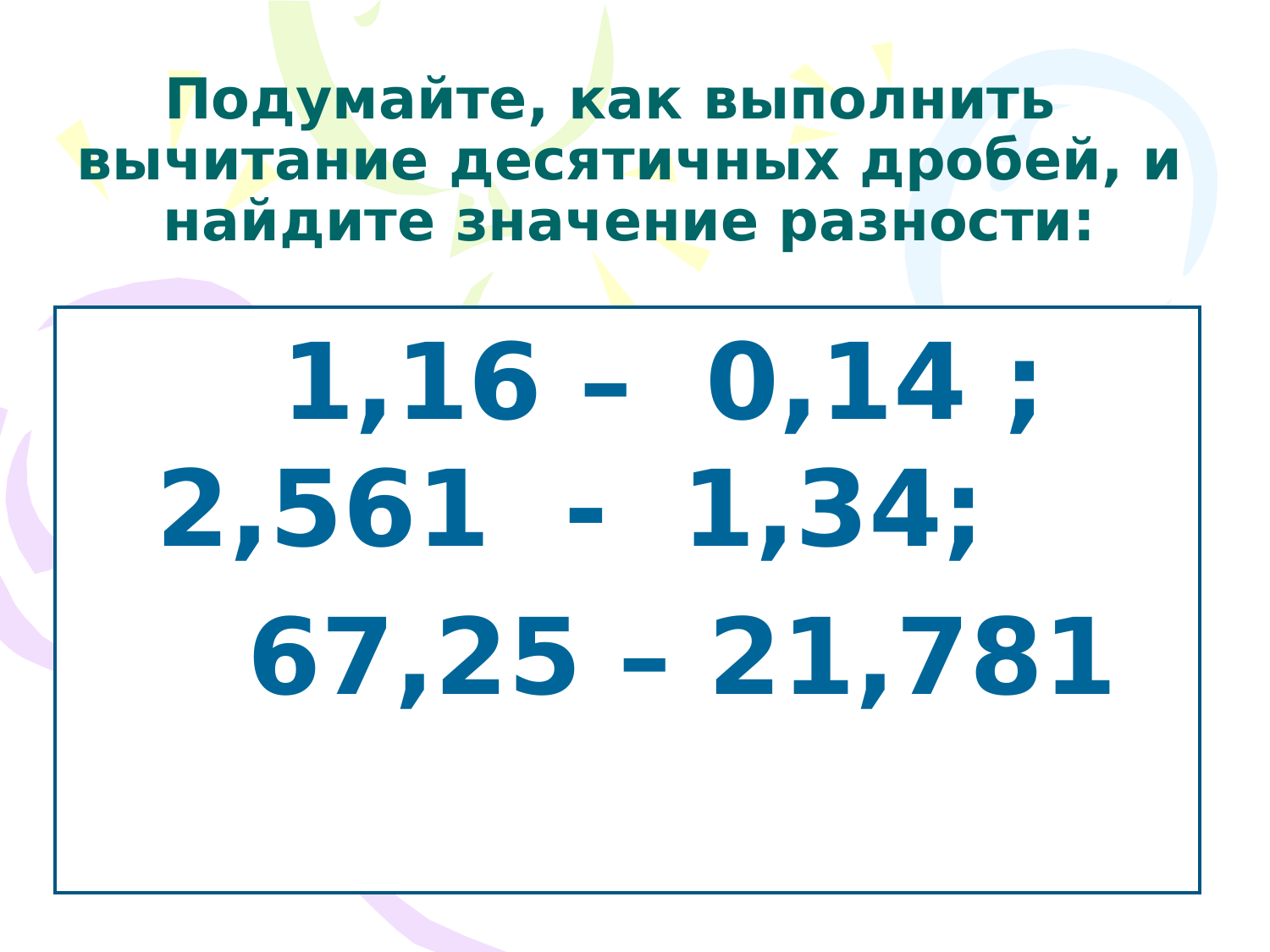

# Подумайте, как выполнить   вычитание десятичных дробей, и найдите значение разности:
   1,16 –  0,14 ;  2,561  -  1,34;
   67,25 – 21,781